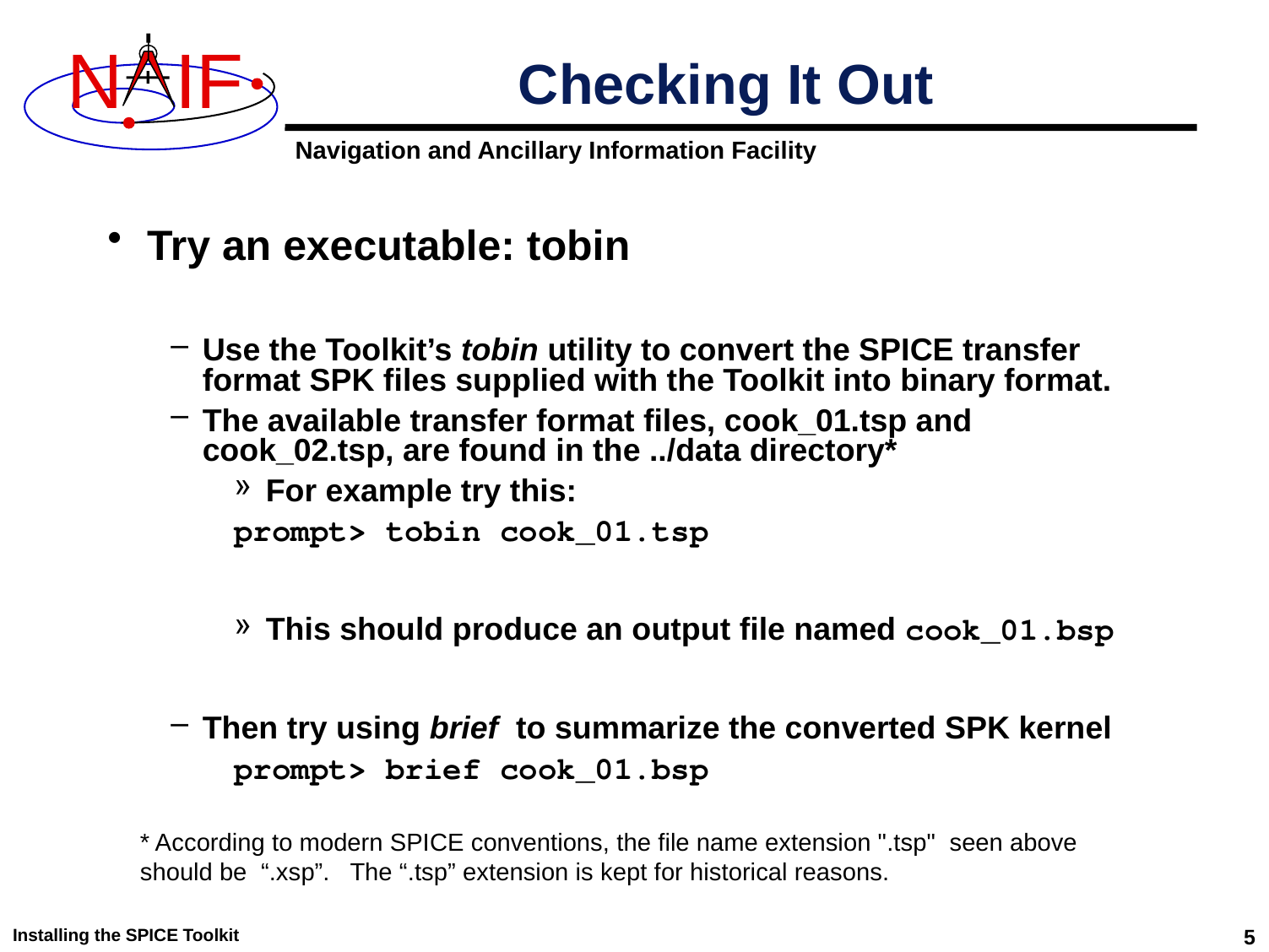

# Checking It Out
Try an executable: tobin

Use the Toolkit’s tobin utility to convert the SPICE transfer format SPK files supplied with the Toolkit into binary format.
The available transfer format files, cook_01.tsp and cook_02.tsp, are found in the ../data directory*
For example try this:
prompt> tobin cook_01.tsp

This should produce an output file named cook_01.bsp

Then try using brief  to summarize the converted SPK kernel
prompt> brief cook_01.bsp
* According to modern SPICE conventions, the file name extension ".tsp"  seen above should be  “.xsp”.   The “.tsp” extension is kept for historical reasons.
Installing the SPICE Toolkit
5